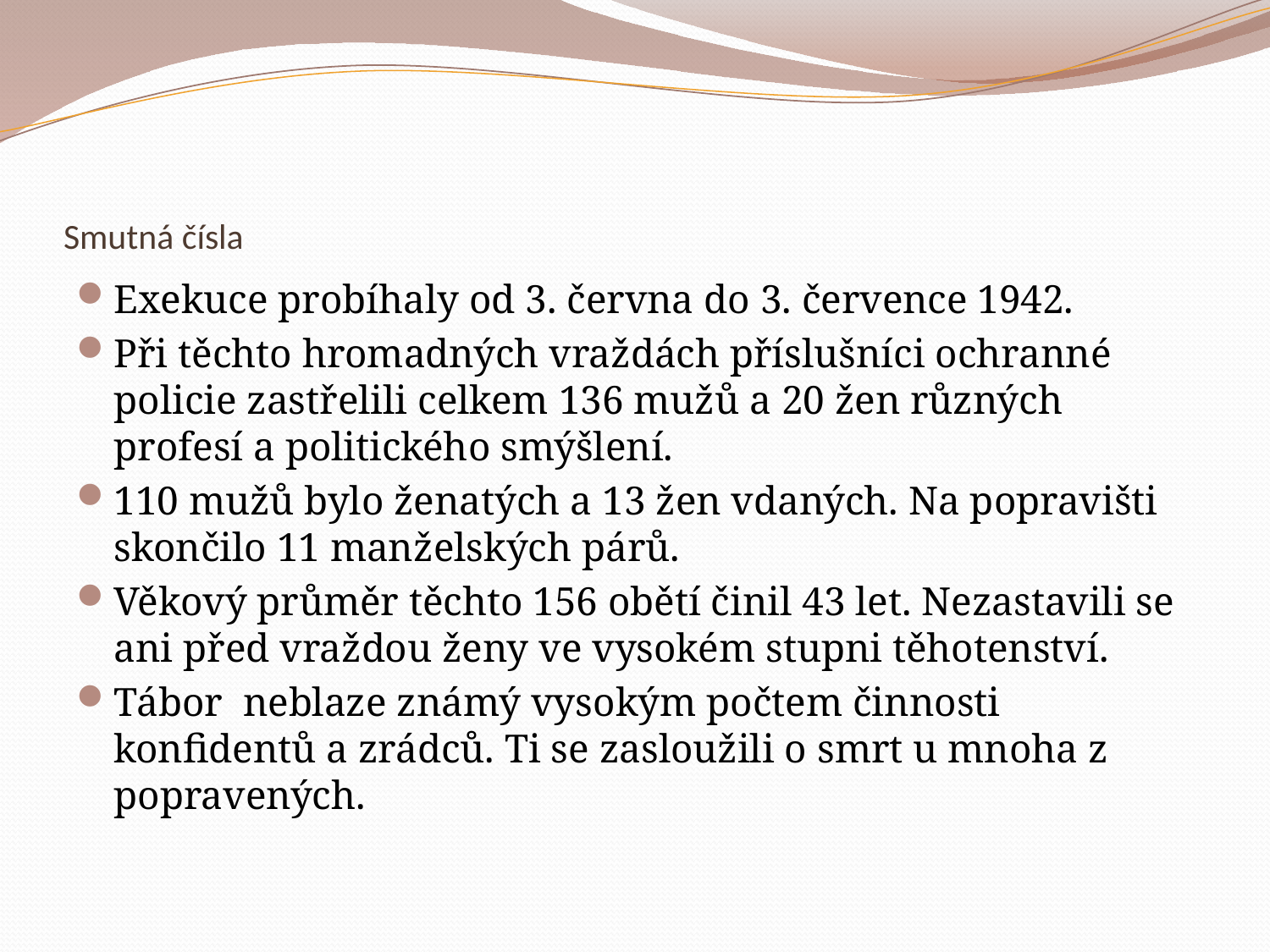

# Smutná čísla
Exekuce probíhaly od 3. června do 3. července 1942.
Při těchto hromadných vraždách příslušníci ochranné policie zastřelili celkem 136 mužů a 20 žen různých profesí a politického smýšlení.
110 mužů bylo ženatých a 13 žen vdaných. Na popravišti skončilo 11 manželských párů.
Věkový průměr těchto 156 obětí činil 43 let. Nezastavili se ani před vraždou ženy ve vysokém stupni těhotenství.
Tábor  neblaze známý vysokým počtem činnosti konfidentů a zrádců. Ti se zasloužili o smrt u mnoha z popravených.